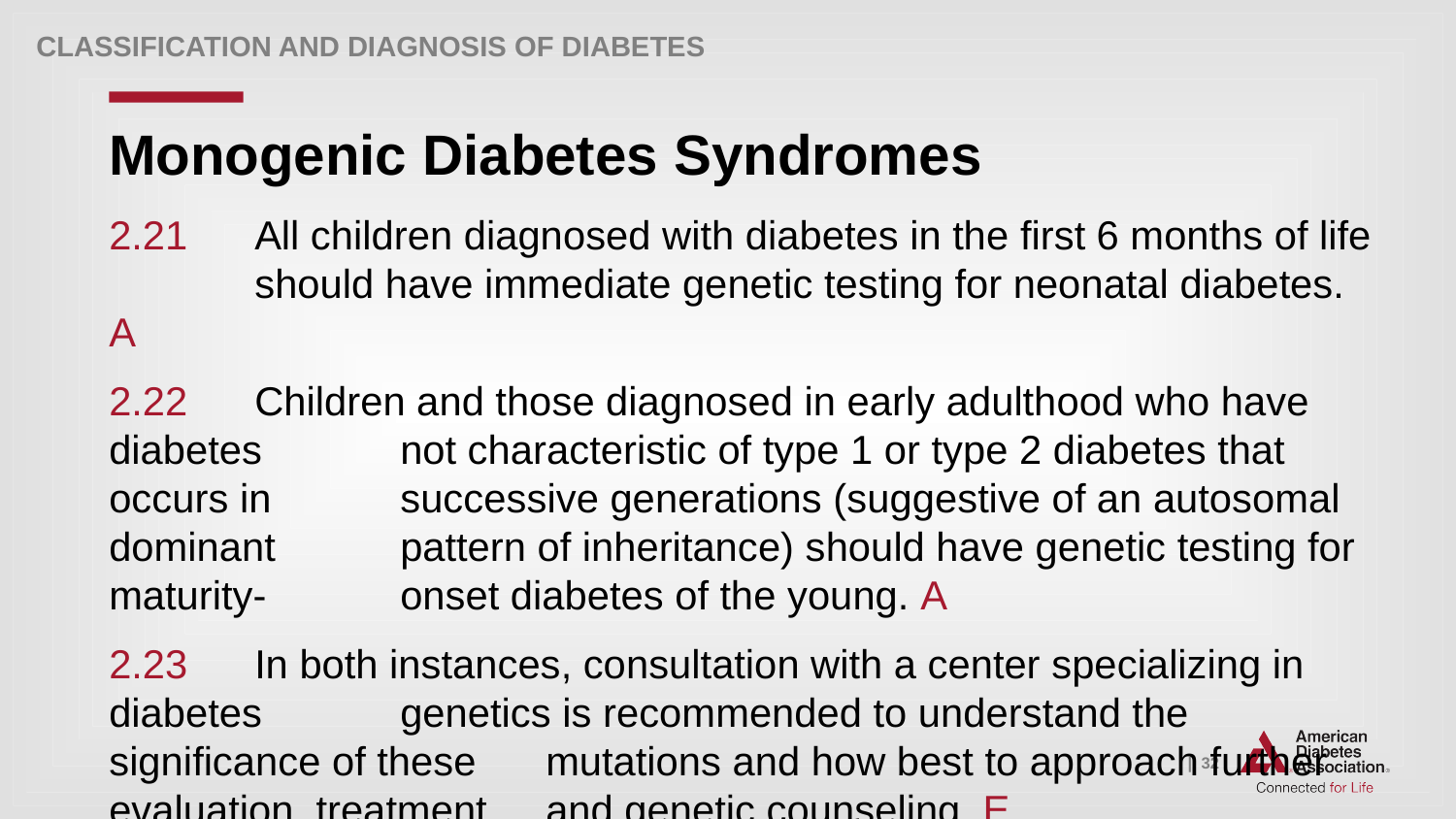

Classification and Diagnosis of Diabetes
# Monogenic Diabetes Syndromes
2.21 	All children diagnosed with diabetes in the first 6 months of life  	should have immediate genetic testing for neonatal diabetes. A
2.22 	Children and those diagnosed in early adulthood who have diabetes 	not characteristic of type 1 or type 2 diabetes that occurs in 	successive generations (suggestive of an autosomal dominant 	pattern of inheritance) should have genetic testing for maturity- 	onset diabetes of the young. A
2.23 	In both instances, consultation with a center specializing in diabetes 	genetics is recommended to understand the significance of these 	mutations and how best to approach further evaluation, treatment,	and genetic counseling. E